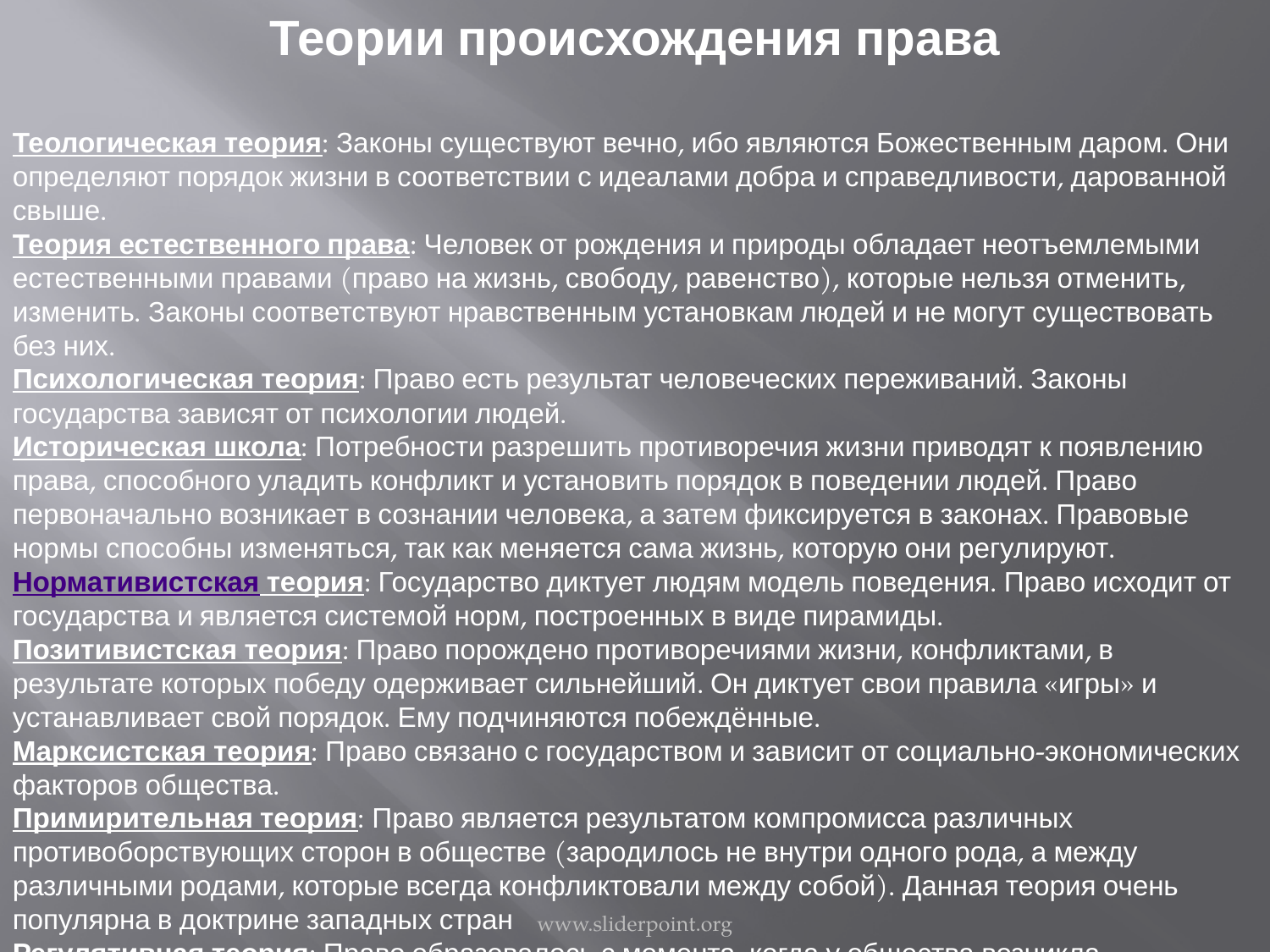

Теории происхождения права

Теологическая теория: Законы существуют вечно, ибо являются Божественным даром. Они определяют порядок жизни в соответствии с идеалами добра и справедливости, дарованной свыше.
Теория естественного права: Человек от рождения и природы обладает неотъемлемыми естественными правами (право на жизнь, свободу, равенство), которые нельзя отменить, изменить. Законы соответствуют нравственным установкам людей и не могут существовать без них.
Психологическая теория: Право есть результат человеческих переживаний. Законы государства зависят от психологии людей.
Историческая школа: Потребности разрешить противоречия жизни приводят к появлению права, способного уладить конфликт и установить порядок в поведении людей. Право первоначально возникает в сознании человека, а затем фиксируется в законах. Правовые нормы способны изменяться, так как меняется сама жизнь, которую они регулируют.
Нормативистская теория: Государство диктует людям модель поведения. Право исходит от государства и является системой норм, построенных в виде пирамиды.
Позитивистская теория: Право порождено противоречиями жизни, конфликтами, в результате которых победу одерживает сильнейший. Он диктует свои правила «игры» и устанавливает свой порядок. Ему подчиняются побеждённые.
Марксистская теория: Право связано с государством и зависит от социально-экономических факторов общества.
Примирительная теория: Право является результатом компромисса различных противоборствующих сторон в обществе (зародилось не внутри одного рода, а между различными родами, которые всегда конфликтовали между собой). Данная теория очень популярна в доктрине западных стран
Регулятивная теория: Право образовалось с момента, когда у общества возникла потребность по упорядочиванию своих отношений, необходимого для единства государства.

www.sliderpoint.org